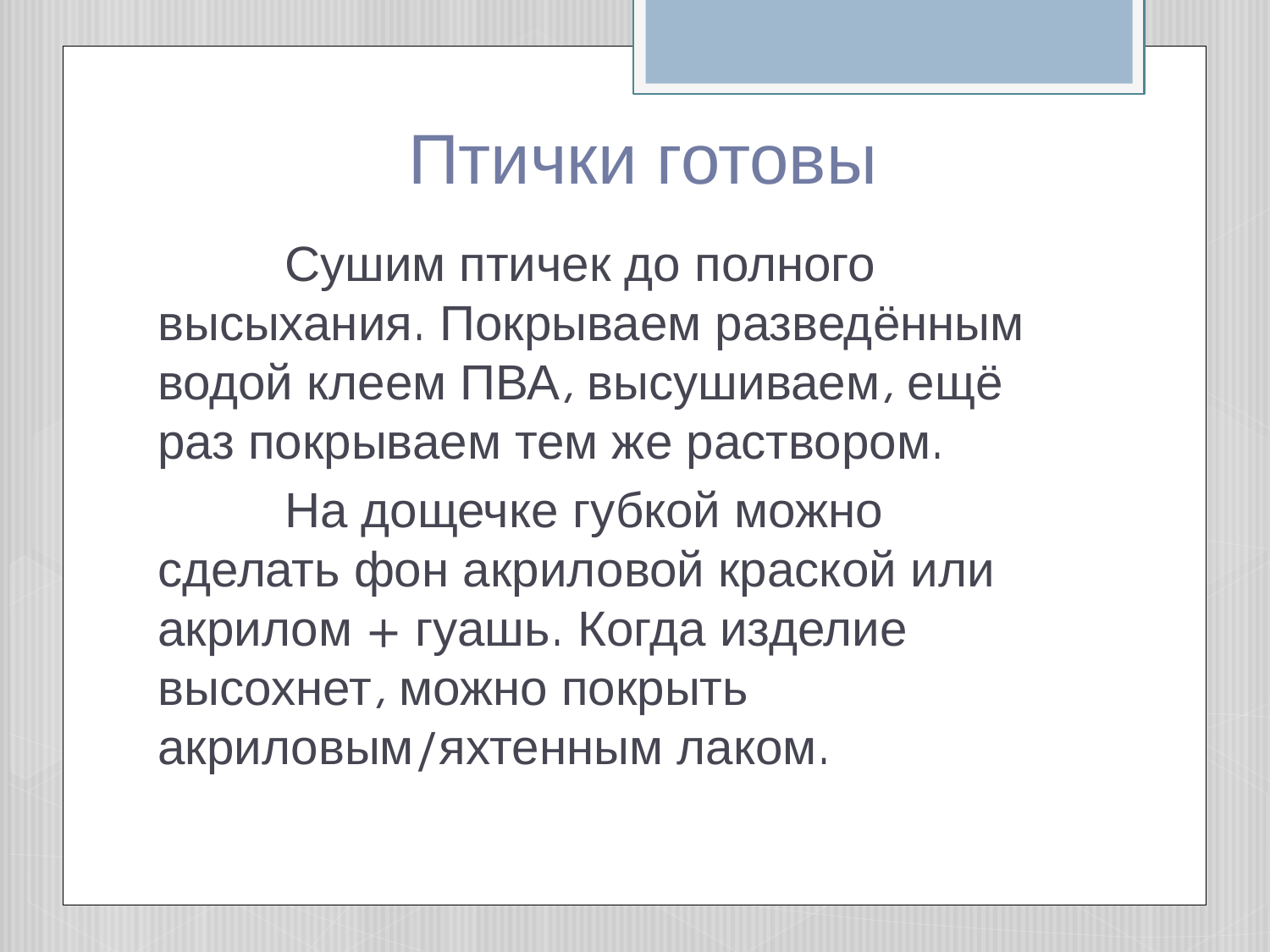

# Птички готовы
	Сушим птичек до полного высыхания. Покрываем разведённым водой клеем ПВА, высушиваем, ещё раз покрываем тем же раствором.
	На дощечке губкой можно сделать фон акриловой краской или акрилом + гуашь. Когда изделие высохнет, можно покрыть акриловым/яхтенным лаком.